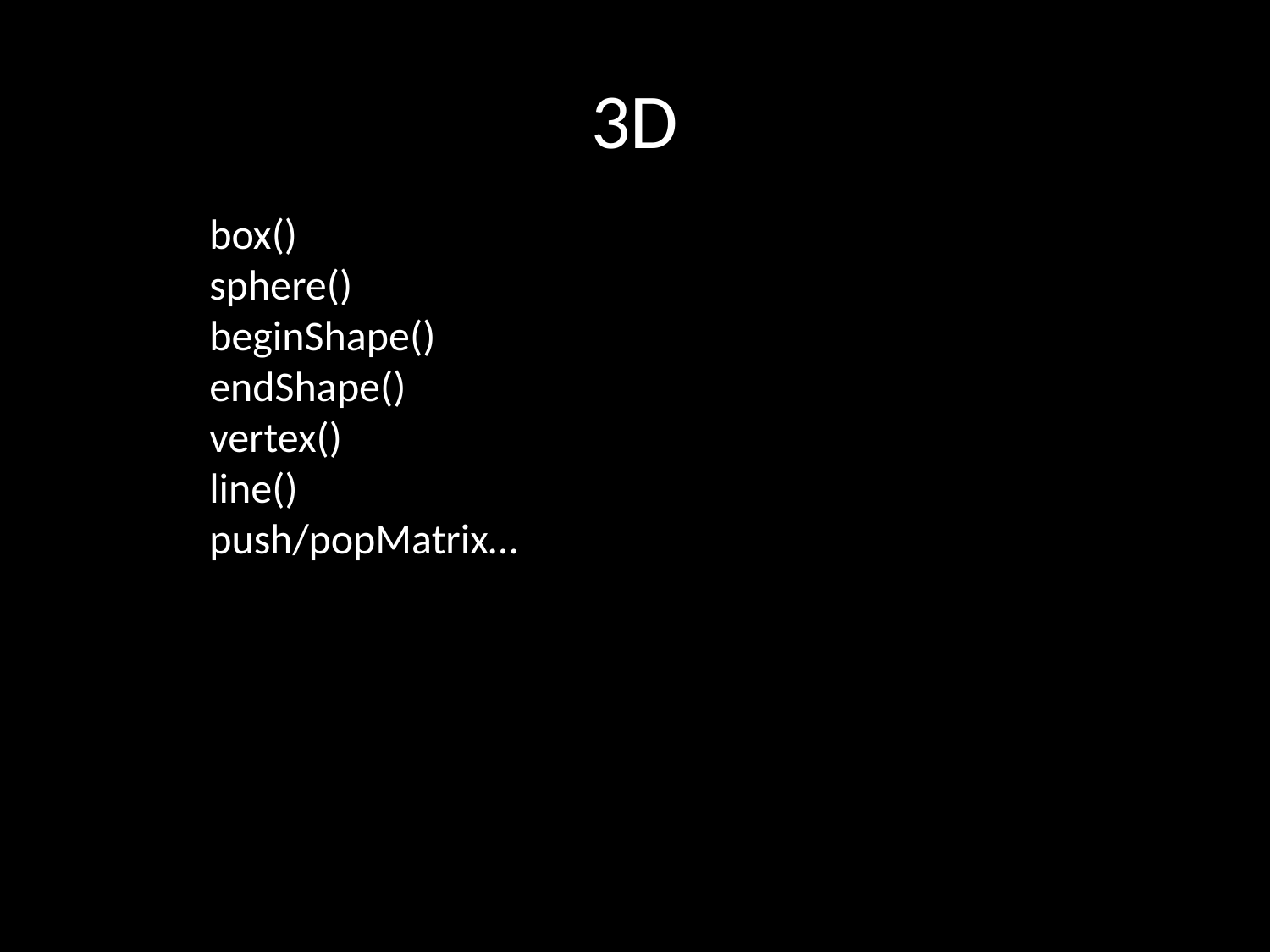

# 3D
box()
sphere()
beginShape()
endShape()
vertex()
line()
push/popMatrix…